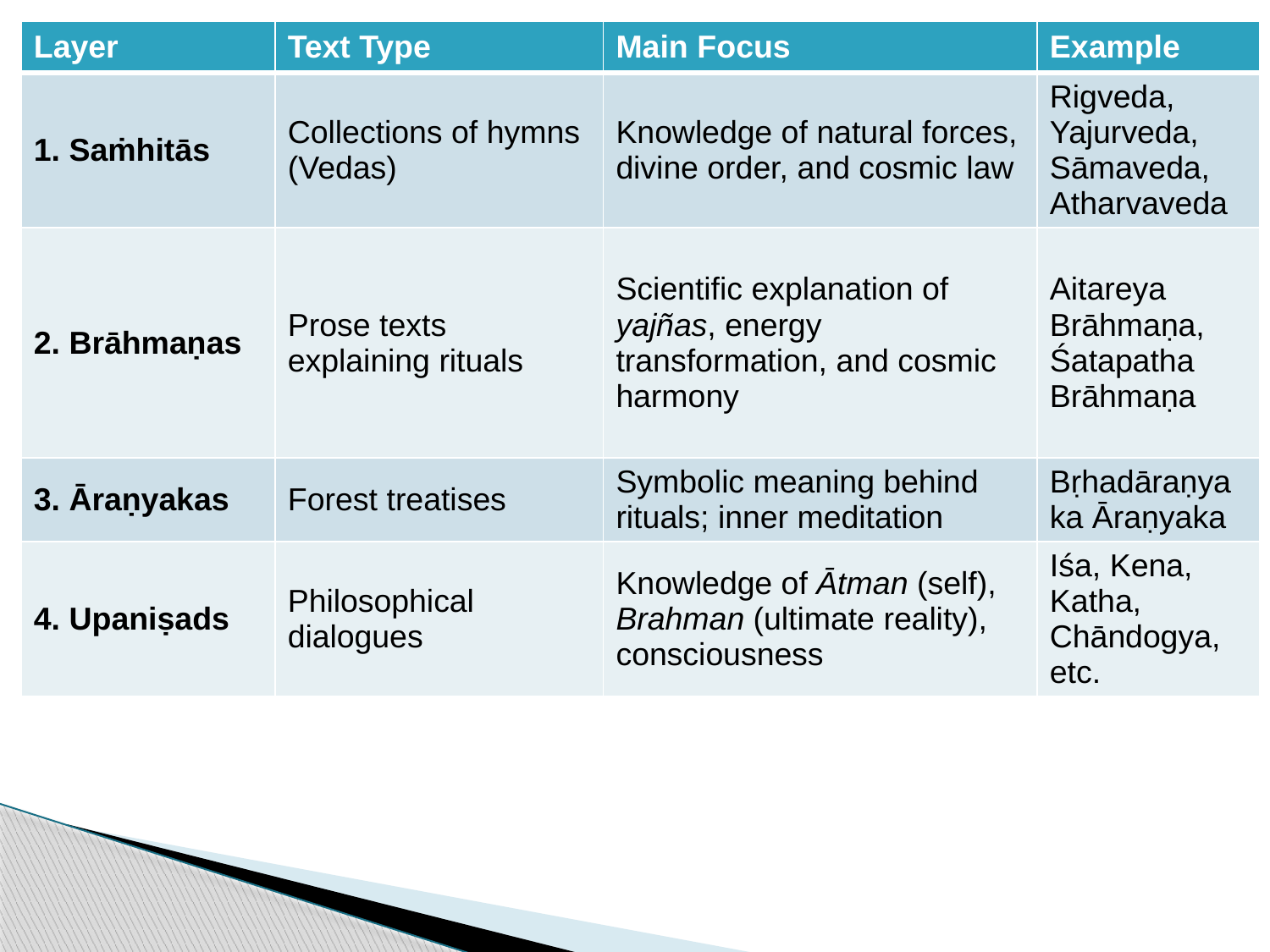

| Layer | Text Type | Main Focus | Example |
| --- | --- | --- | --- |
| 1. Saṁhitās | Collections of hymns (Vedas) | Knowledge of natural forces, divine order, and cosmic law | Rigveda, Yajurveda, Sāmaveda, Atharvaveda |
| 2. Brāhmaṇas | Prose texts explaining rituals | Scientific explanation of yajñas, energy transformation, and cosmic harmony | Aitareya Brāhmaṇa, Śatapatha Brāhmaṇa |
| 3. Āraṇyakas | Forest treatises | Symbolic meaning behind rituals; inner meditation | Bṛhadāraṇyaka Āraṇyaka |
| 4. Upaniṣads | Philosophical dialogues | Knowledge of Ātman (self), Brahman (ultimate reality), consciousness | Iśa, Kena, Katha, Chāndogya, etc. |